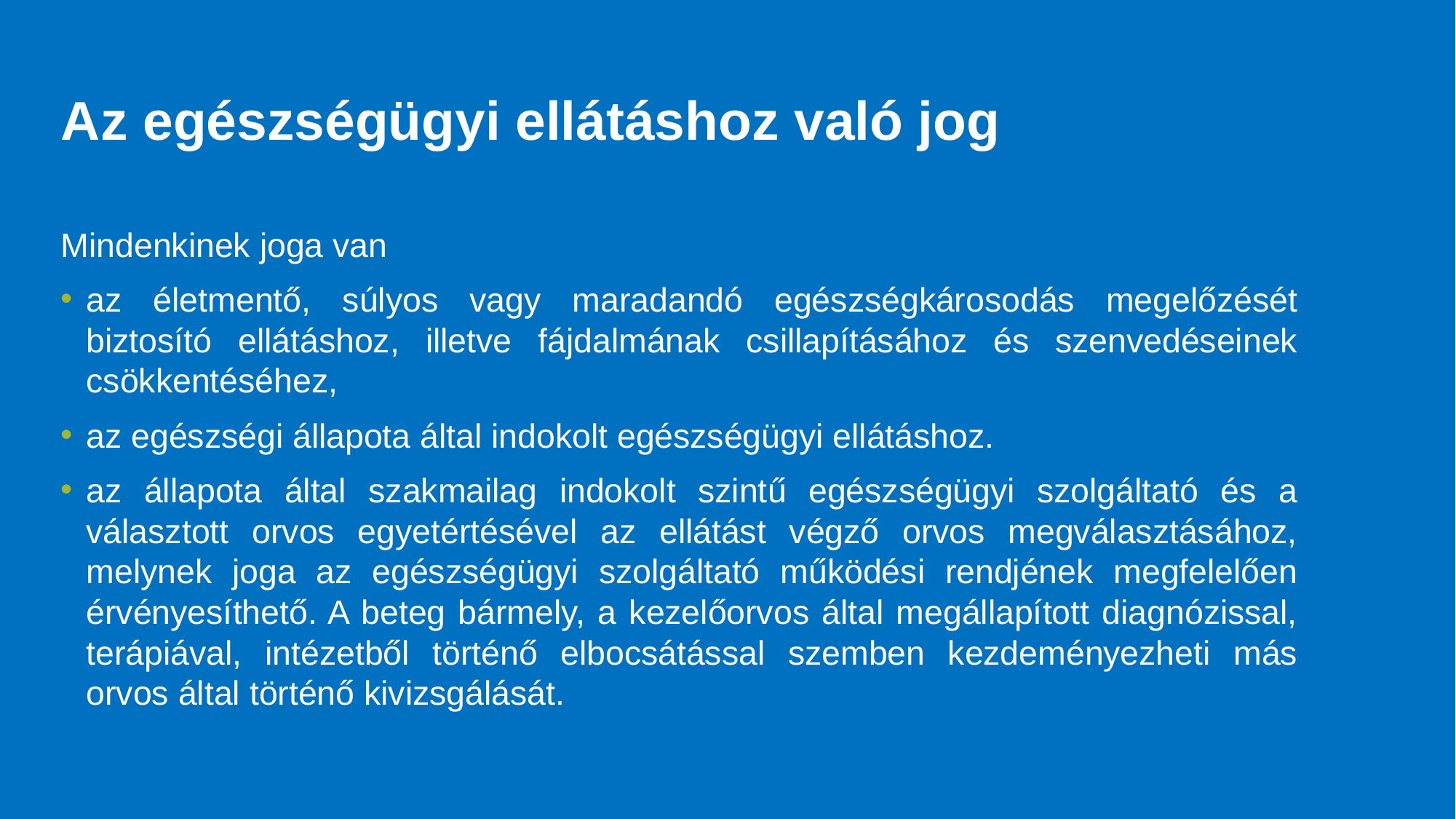

# Az egészségügyi ellátáshoz való jog
Mindenkinek joga van
az életmentő, súlyos vagy maradandó egészségkárosodás megelőzését biztosító ellátáshoz, illetve fájdalmának csillapításához és szenvedéseinek csökkentéséhez,
az egészségi állapota által indokolt egészségügyi ellátáshoz.
az állapota által szakmailag indokolt szintű egészségügyi szolgáltató és a választott orvos egyetértésével az ellátást végző orvos megválasztásához, melynek joga az egészségügyi szolgáltató működési rendjének megfelelően érvényesíthető. A beteg bármely, a kezelőorvos által megállapított diagnózissal, terápiával, intézetből történő elbocsátással szemben kezdeményezheti más orvos által történő kivizsgálását.